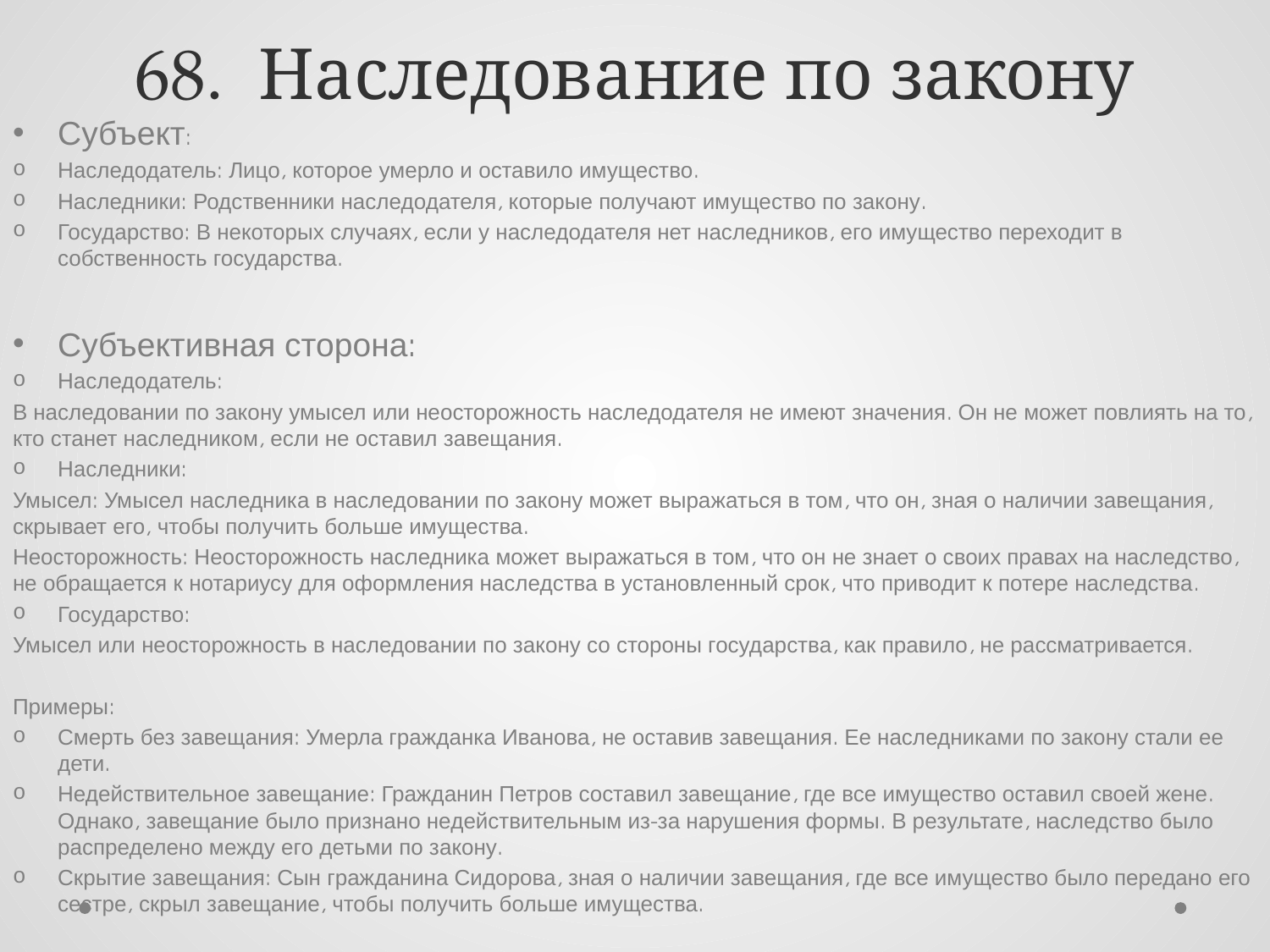

# 68.  Наследование по закону
Субъект:
Наследодатель: Лицо, которое умерло и оставило имущество.
Наследники: Родственники наследодателя, которые получают имущество по закону.
Государство: В некоторых случаях, если у наследодателя нет наследников, его имущество переходит в собственность государства.

Субъективная сторона:
Наследодатель:
В наследовании по закону умысел или неосторожность наследодателя не имеют значения. Он не может повлиять на то, кто станет наследником, если не оставил завещания.
Наследники:
Умысел: Умысел наследника в наследовании по закону может выражаться в том, что он, зная о наличии завещания, скрывает его, чтобы получить больше имущества.
Неосторожность: Неосторожность наследника может выражаться в том, что он не знает о своих правах на наследство, не обращается к нотариусу для оформления наследства в установленный срок, что приводит к потере наследства.
Государство:
Умысел или неосторожность в наследовании по закону со стороны государства, как правило, не рассматривается.

Примеры:
Смерть без завещания: Умерла гражданка Иванова, не оставив завещания. Ее наследниками по закону стали ее дети.
Недействительное завещание: Гражданин Петров составил завещание, где все имущество оставил своей жене. Однако, завещание было признано недействительным из-за нарушения формы. В результате, наследство было распределено между его детьми по закону.
Скрытие завещания: Сын гражданина Сидорова, зная о наличии завещания, где все имущество было передано его сестре, скрыл завещание, чтобы получить больше имущества.